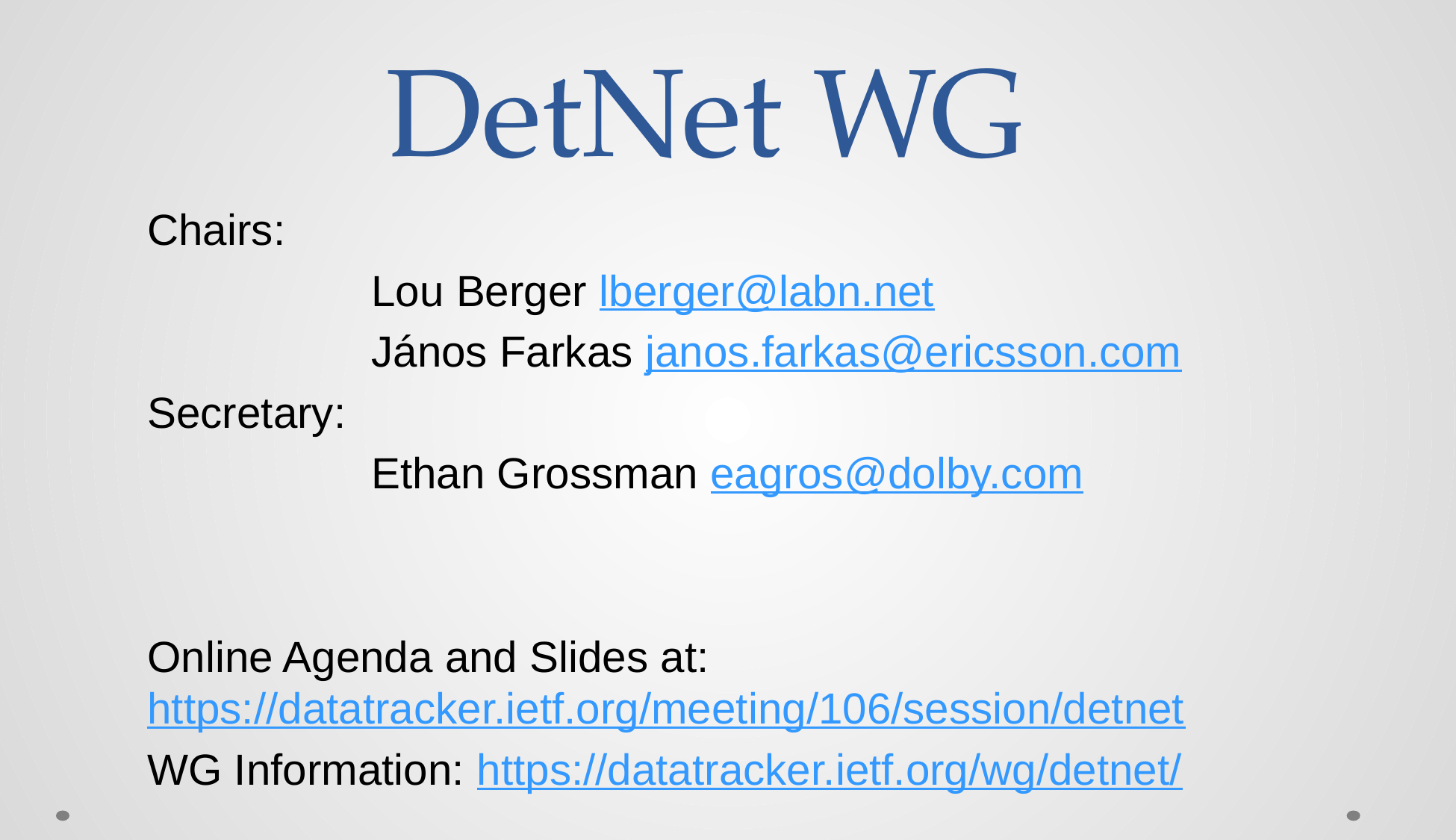

# DetNet WG
Chairs:
		Lou Berger lberger@labn.net
		János Farkas janos.farkas@ericsson.com
Secretary:
		Ethan Grossman eagros@dolby.com

Online Agenda and Slides at: 	https://datatracker.ietf.org/meeting/106/session/detnet
WG Information: https://datatracker.ietf.org/wg/detnet/